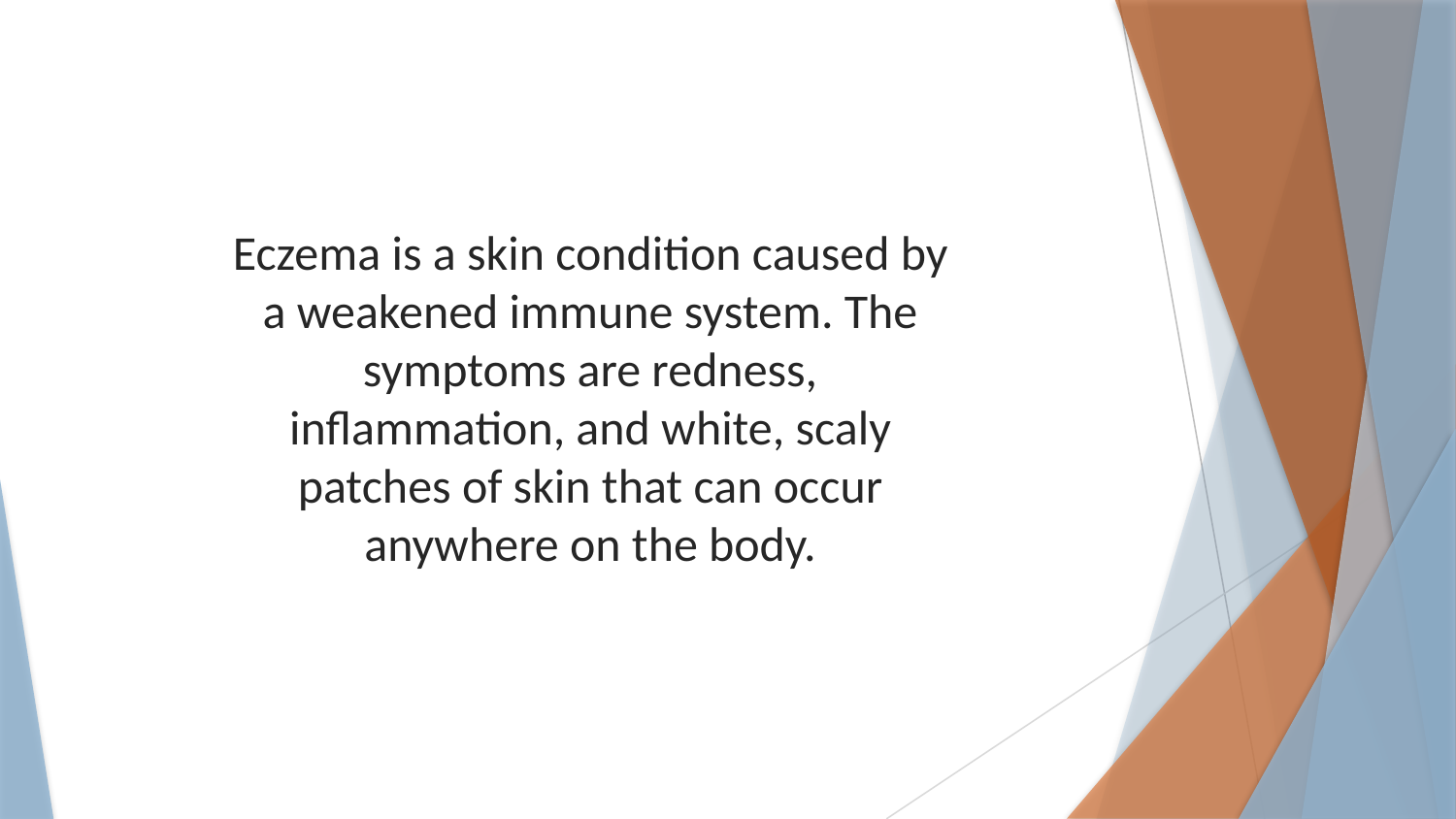

Eczema is a skin condition caused by a weakened immune system. The symptoms are redness, inflammation, and white, scaly patches of skin that can occur anywhere on the body.